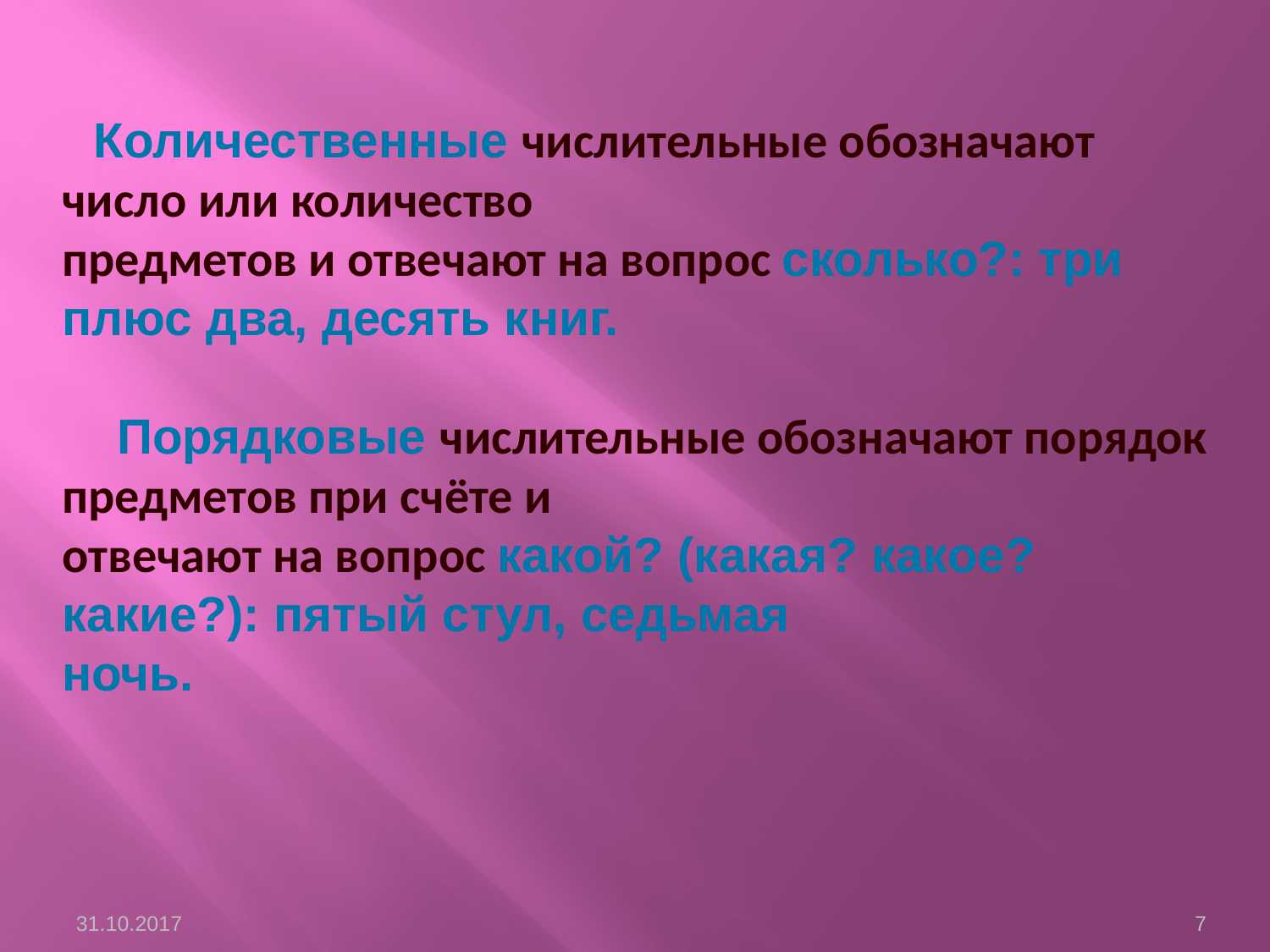

Количественные числительные обозначают число или количество 
предметов и отвечают на вопрос сколько?: три плюс два, десять книг. 
    Порядковые числительные обозначают порядок предметов при счёте и 
отвечают на вопрос какой? (какая? какое? какие?): пятый стул, седьмая 
ночь.
31.10.2017
7